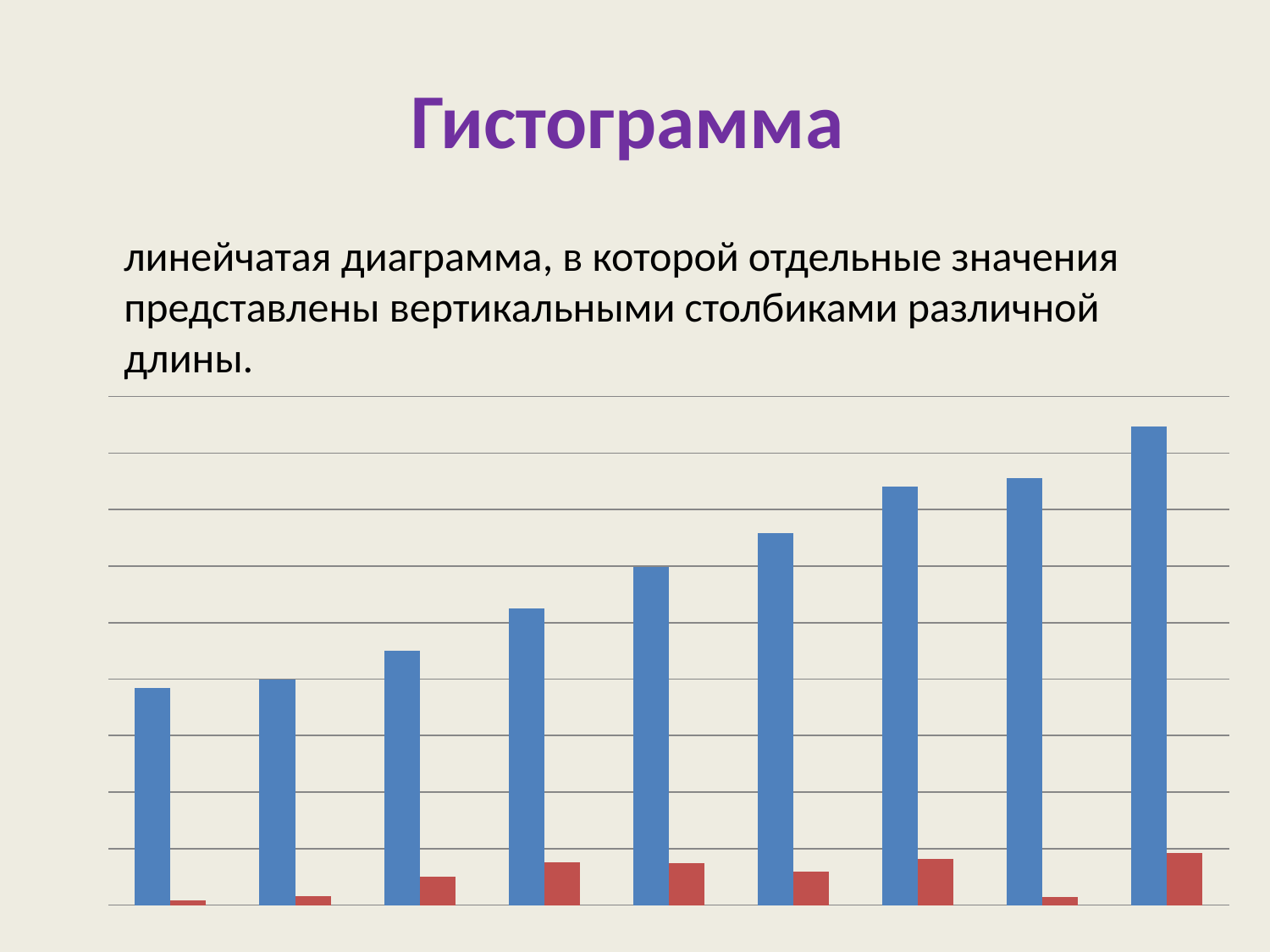

# Гистограмма
	линейчатая диаграмма, в которой отдельные значения представлены вертикальными столбиками различной длины.

### Chart

| Category |  |  |
|---|---|---|
| 36916 | 3840.0 | 90.0 |
| 36946 | 3999.0 | 159.0 |
| 36976 | 4500.0 | 501.0 |
| 37006 | 5250.0 | 750.0 |
| 37036 | 5990.0 | 740.0 |
| 37066 | 6580.0 | 590.0 |
| 37096 | 7400.0 | 820.0 |
| 37126 | 7550.0 | 150.0 |
| 37156 | 8470.0 | 920.0 |